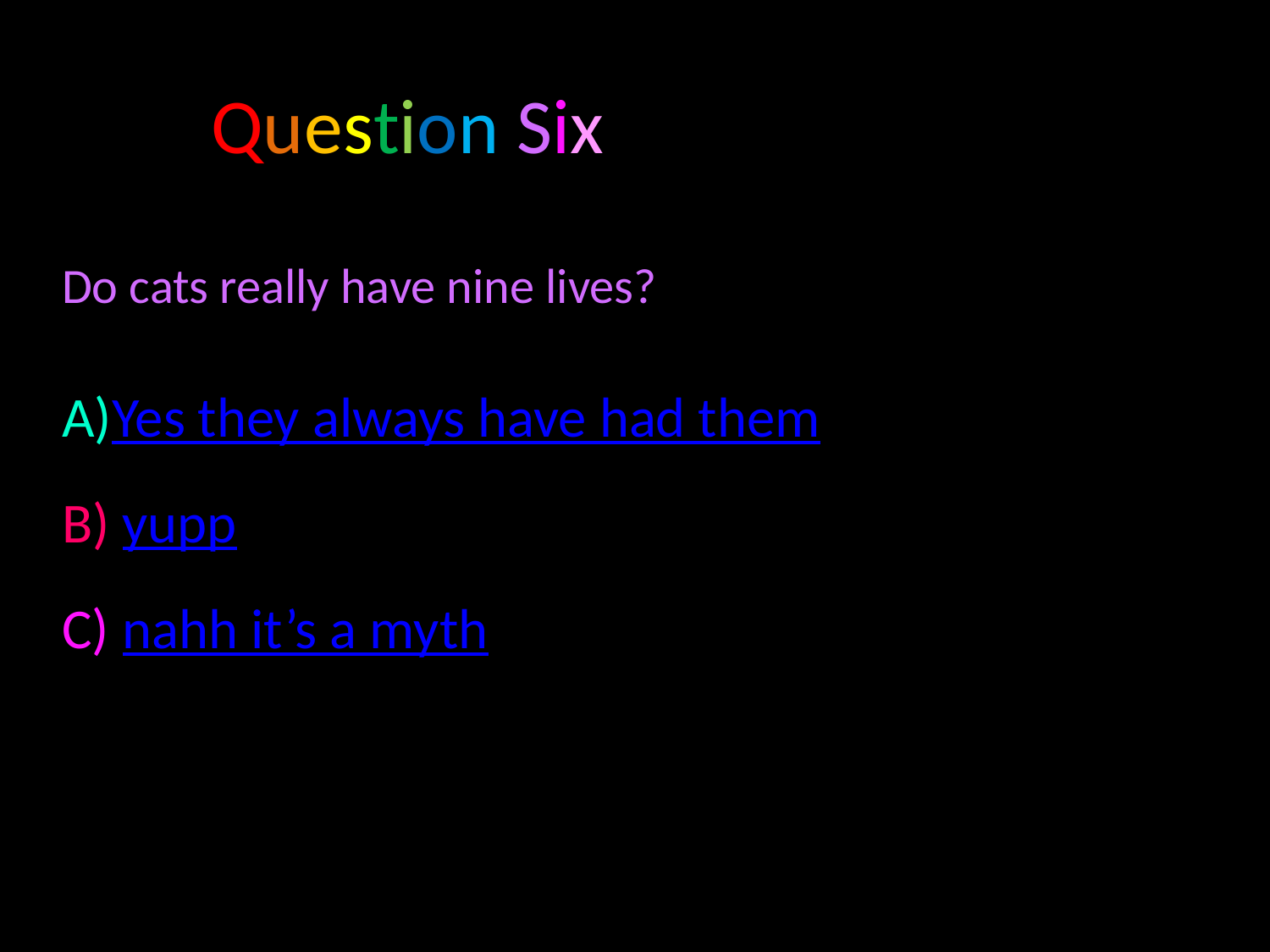

Question Six
Do cats really have nine lives?

Yes they always have had them

 yupp

 nahh it’s a myth